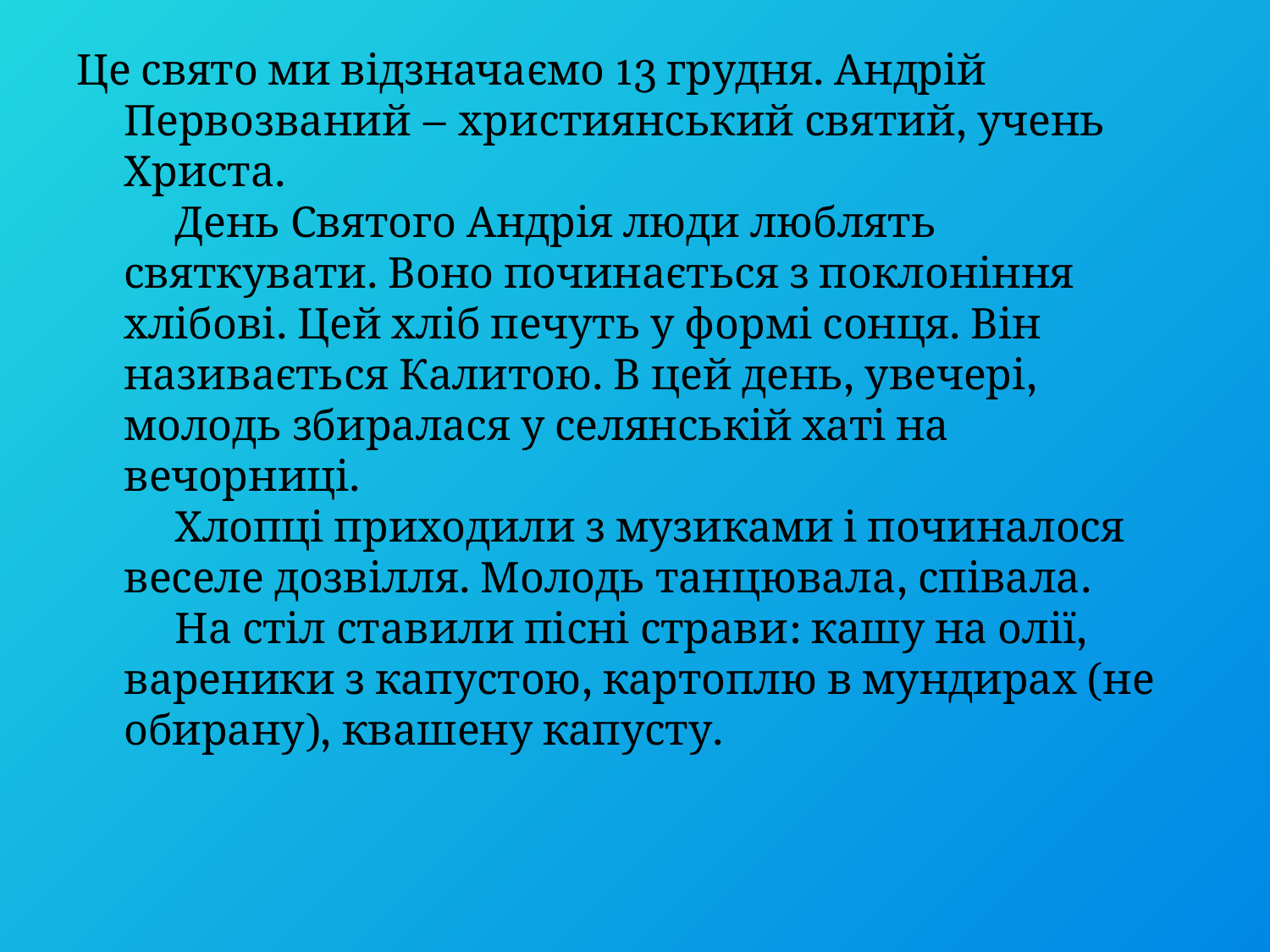

Це свято ми відзначаємо 13 грудня. Андрій Первозваний – християнський святий, учень Христа. 
     День Святого Андрія люди люблять святкувати. Воно починається з поклоніння хлібові. Цей хліб печуть у формі сонця. Він називається Калитою. В цей день, увечері, молодь збиралася у селянській хаті на вечорниці.
     Хлопці приходили з музиками і починалося веселе дозвілля. Молодь танцювала, співала. 
     На стіл ставили пісні страви: кашу на олії, вареники з капустою, картоплю в мундирах (не обирану), квашену капусту.
#